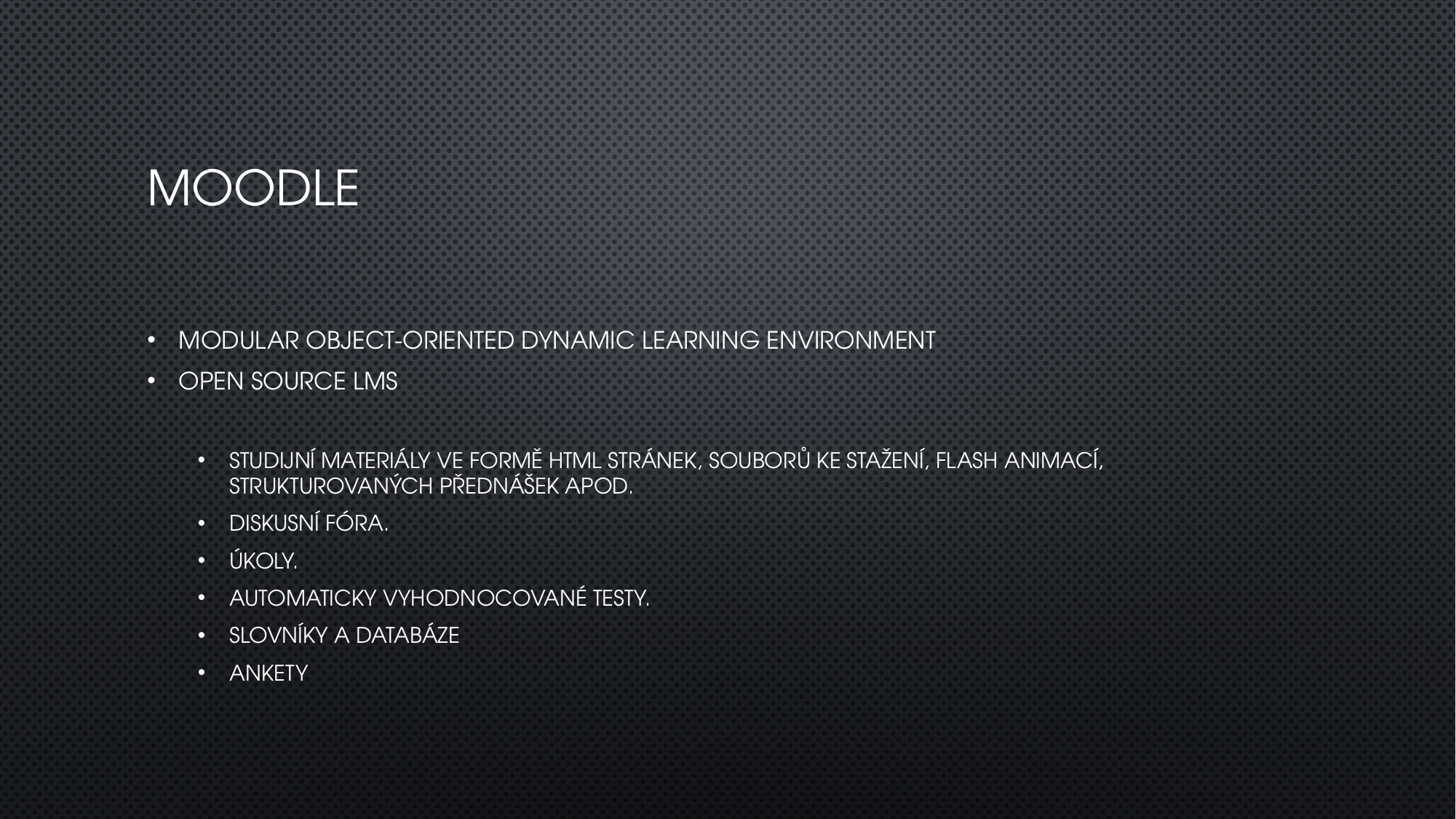

# Moodle
Modular Object-Oriented Dynamic Learning Environment
Open source LMS

Studijní materiály ve formě HTML stránek, souborů ke stažení, Flash animací, strukturovaných přednášek apod.
Diskusní fóra.
Úkoly.
Automaticky vyhodnocované testy.
Slovníky a databáze
Ankety